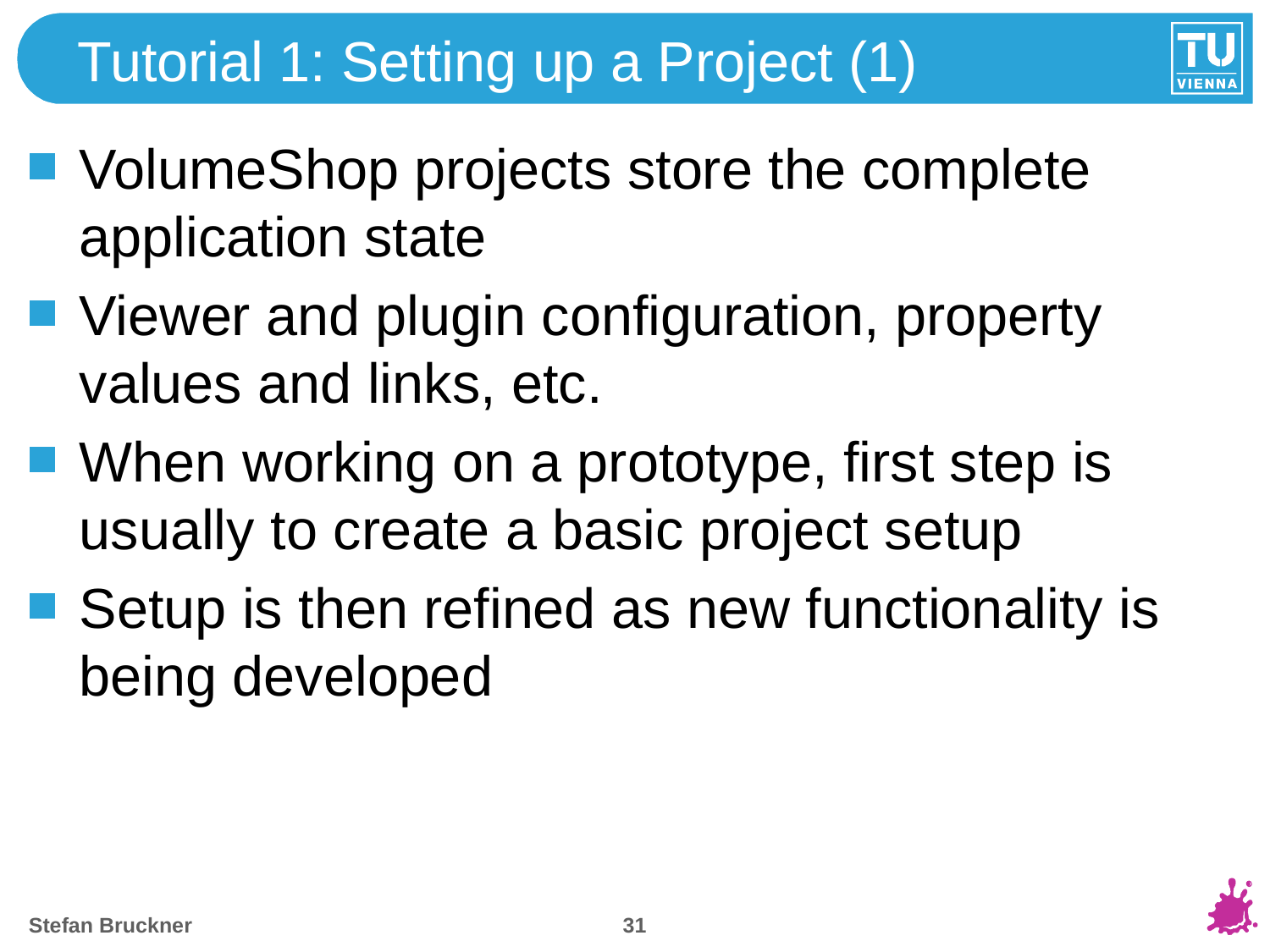

# Tutorial 1: Setting up a Project (1)
VolumeShop projects store the complete application state
Viewer and plugin configuration, property values and links, etc.
When working on a prototype, first step is usually to create a basic project setup
Setup is then refined as new functionality is being developed
31
Stefan Bruckner